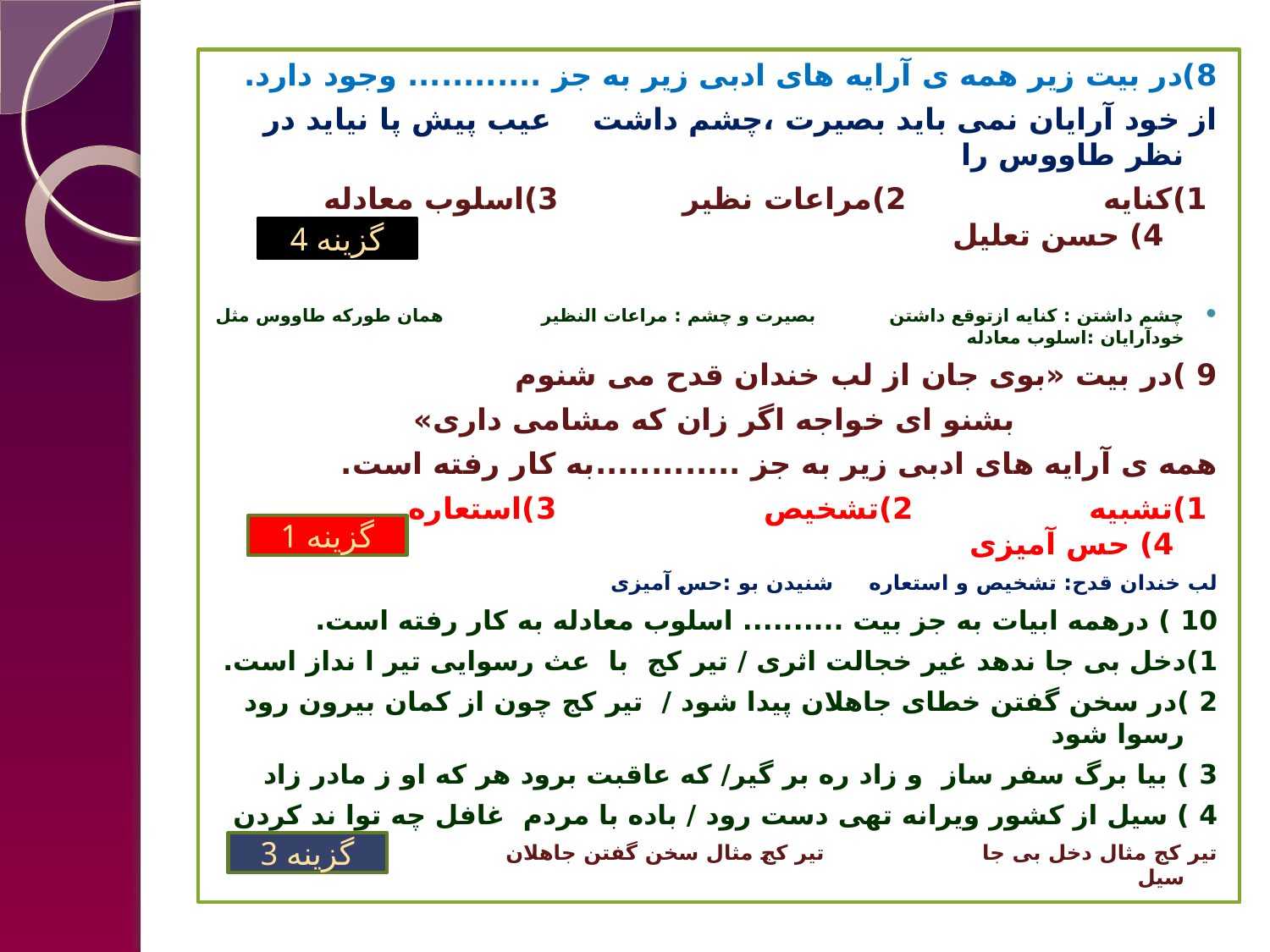

8)در بیت زیر همه ی آرایه های ادبی زیر به جز ............ وجود دارد.
از خود آرایان نمی باید بصیرت ،چشم داشت    عیب پیش پا نیاید در نظر طاووس را
 1)کنایه                   2)مراعات نظیر            3)اسلوب معادله             4) حسن تعلیل

چشم داشتن : کنایه ازتوقع داشتن            بصیرت و چشم : مراعات النظیر                همان طورکه طاووس مثل خودآرایان :اسلوب معادله
9 )در بیت «بوی جان از لب خندان قدح می شنوم
بشنو ای خواجه اگر زان که مشامی داری»
همه ی آرایه های ادبی زیر به جز .............به کار رفته است.
 1)تشبیه                 2)تشخیص                    3)استعاره                     4) حس آمیزی
لب خندان قدح: تشخیص و استعاره     شنیدن بو :حس آمیزی
10 ) درهمه ابیات به جز بیت .......... اسلوب معادله به کار رفته است.
1)دخل بی جا ندهد غیر خجالت اثری / تیر کج  با  عث رسوایی تیر ا نداز است.
2 )در سخن گفتن خطای جاهلان پیدا شود /  تیر کج چون از کمان بیرون رود رسوا شود
3 ) بیا برگ سفر ساز  و زاد ره بر گیر/ که عاقبت برود هر که او ز مادر زاد
4 ) سیل از کشور ویرانه تهی دست رود / باده با مردم  غافل چه توا ند کردن
تیر کج مثال دخل بی جا                      تیر کج مثال سخن گفتن جاهلان                      باده مثال سیل

گزینه 4
گزینه 1
گزینه 3